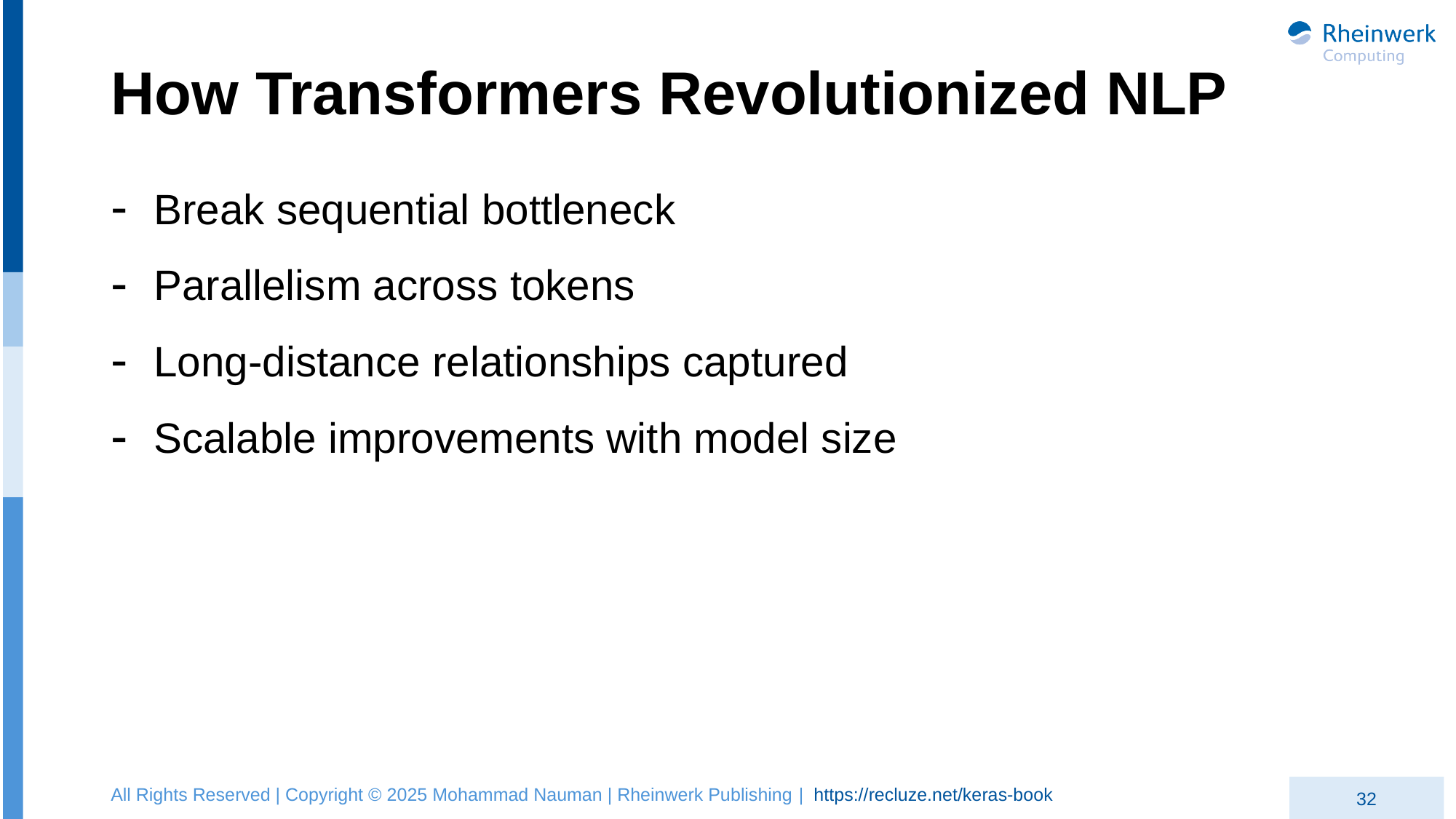

# How Transformers Revolutionized NLP
Break sequential bottleneck
Parallelism across tokens
Long-distance relationships captured
Scalable improvements with model size